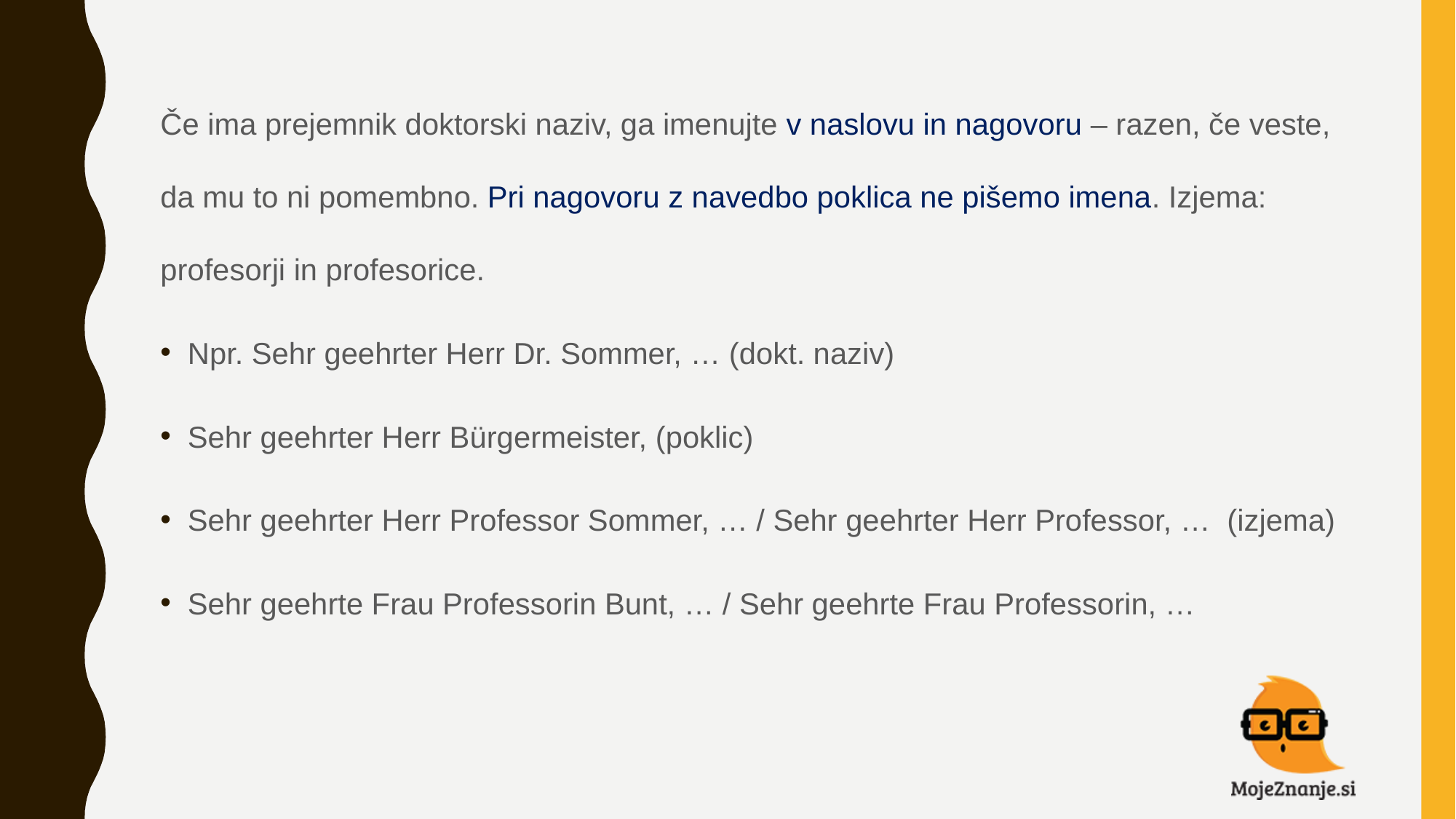

Če ima prejemnik doktorski naziv, ga imenujte v naslovu in nagovoru – razen, če veste, da mu to ni pomembno. Pri nagovoru z navedbo poklica ne pišemo imena. Izjema: profesorji in profesorice.
Npr. Sehr geehrter Herr Dr. Sommer, … (dokt. naziv)
Sehr geehrter Herr Bürgermeister, (poklic)
Sehr geehrter Herr Professor Sommer, … / Sehr geehrter Herr Professor, …  (izjema)
Sehr geehrte Frau Professorin Bunt, … / Sehr geehrte Frau Professorin, …